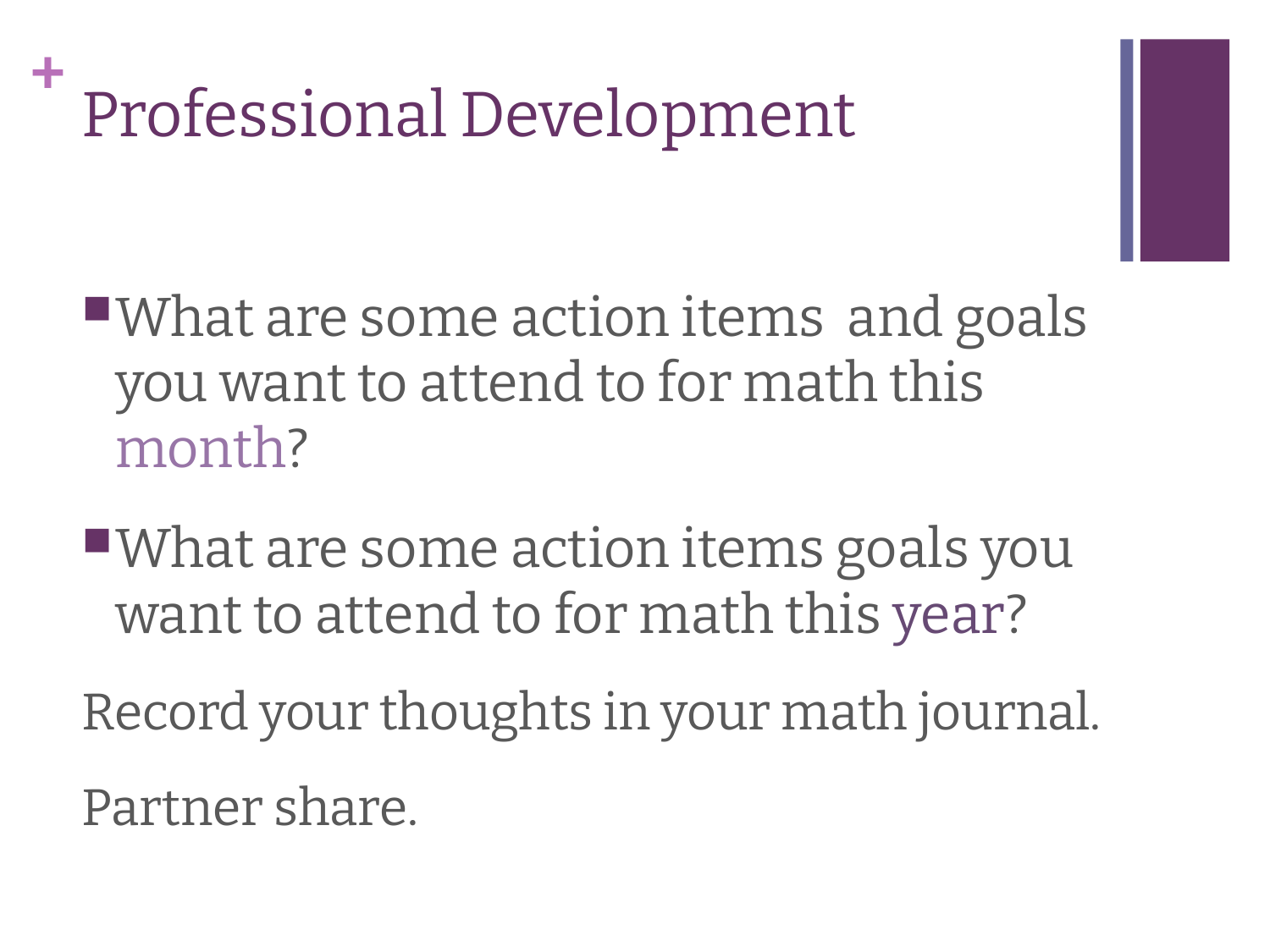

# Professional Development
What are some action items  and goals you want to attend to for math this month?
What are some action items goals you want to attend to for math this year?
Record your thoughts in your math journal.
Partner share.